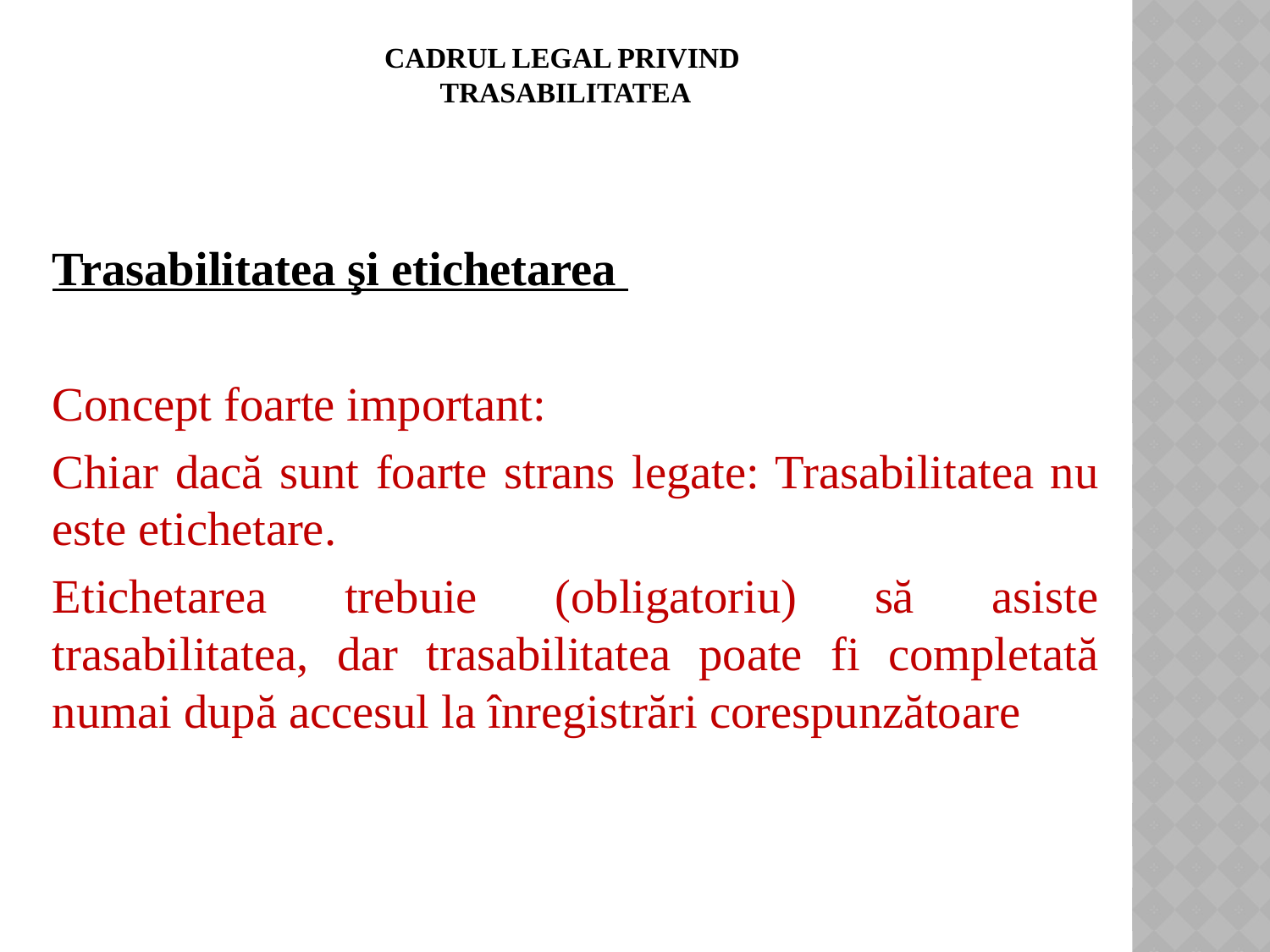

# Cadrul legal privind TRASABILITATEA
Trasabilitatea şi etichetarea

Concept foarte important:
Chiar dacă sunt foarte strans legate: Trasabilitatea nu este etichetare.
Etichetarea trebuie (obligatoriu) să asiste trasabilitatea, dar trasabilitatea poate fi completată numai după accesul la înregistrări corespunzătoare